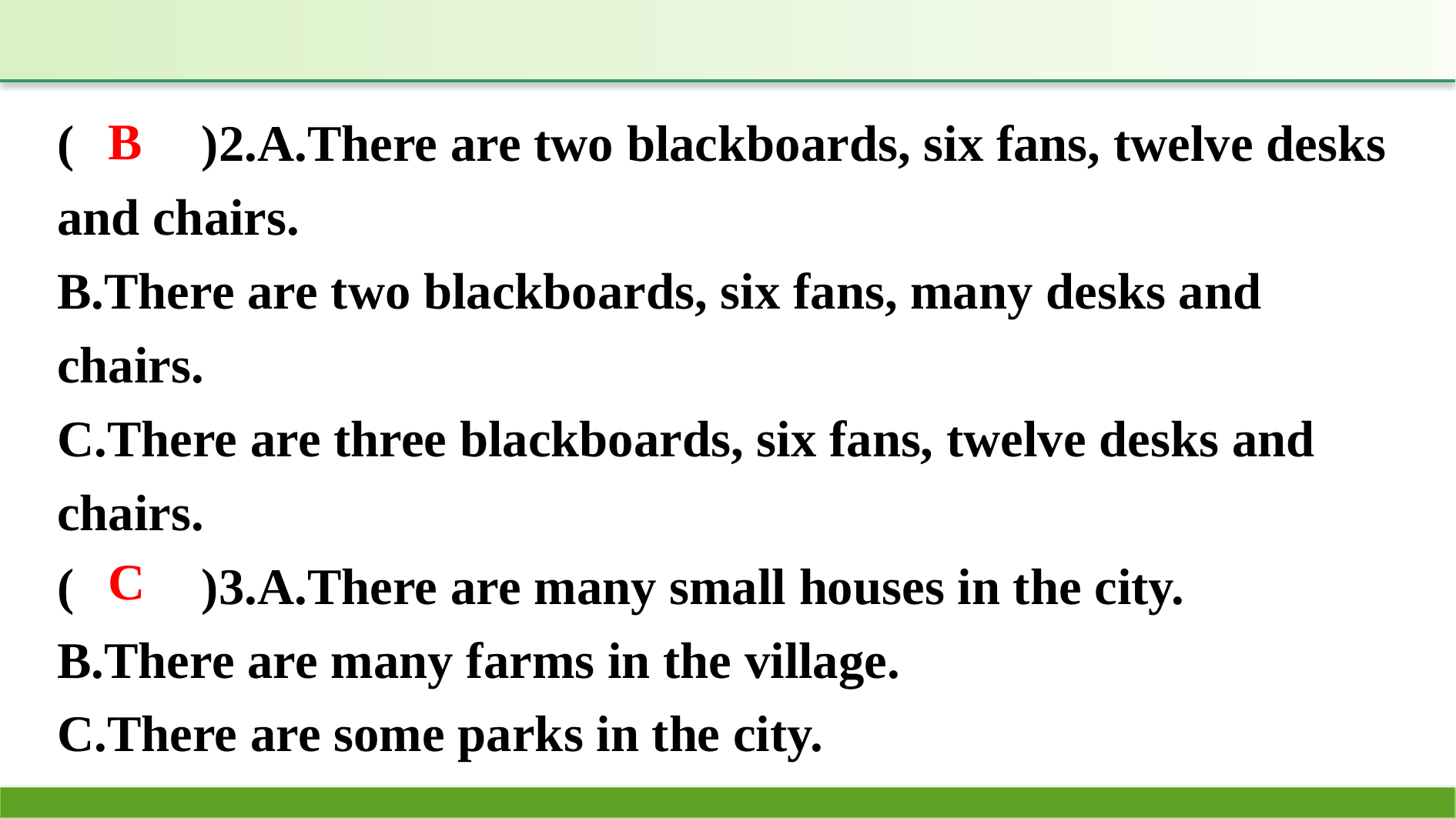

(　　)2.A.There are two blackboards, six fans, twelve desks and chairs.
B.There are two blackboards, six fans, many desks and chairs.
C.There are three blackboards, six fans, twelve desks and chairs.
(　　)3.A.There are many small houses in the city.
B.There are many farms in the village.
C.There are some parks in the city.
B
C